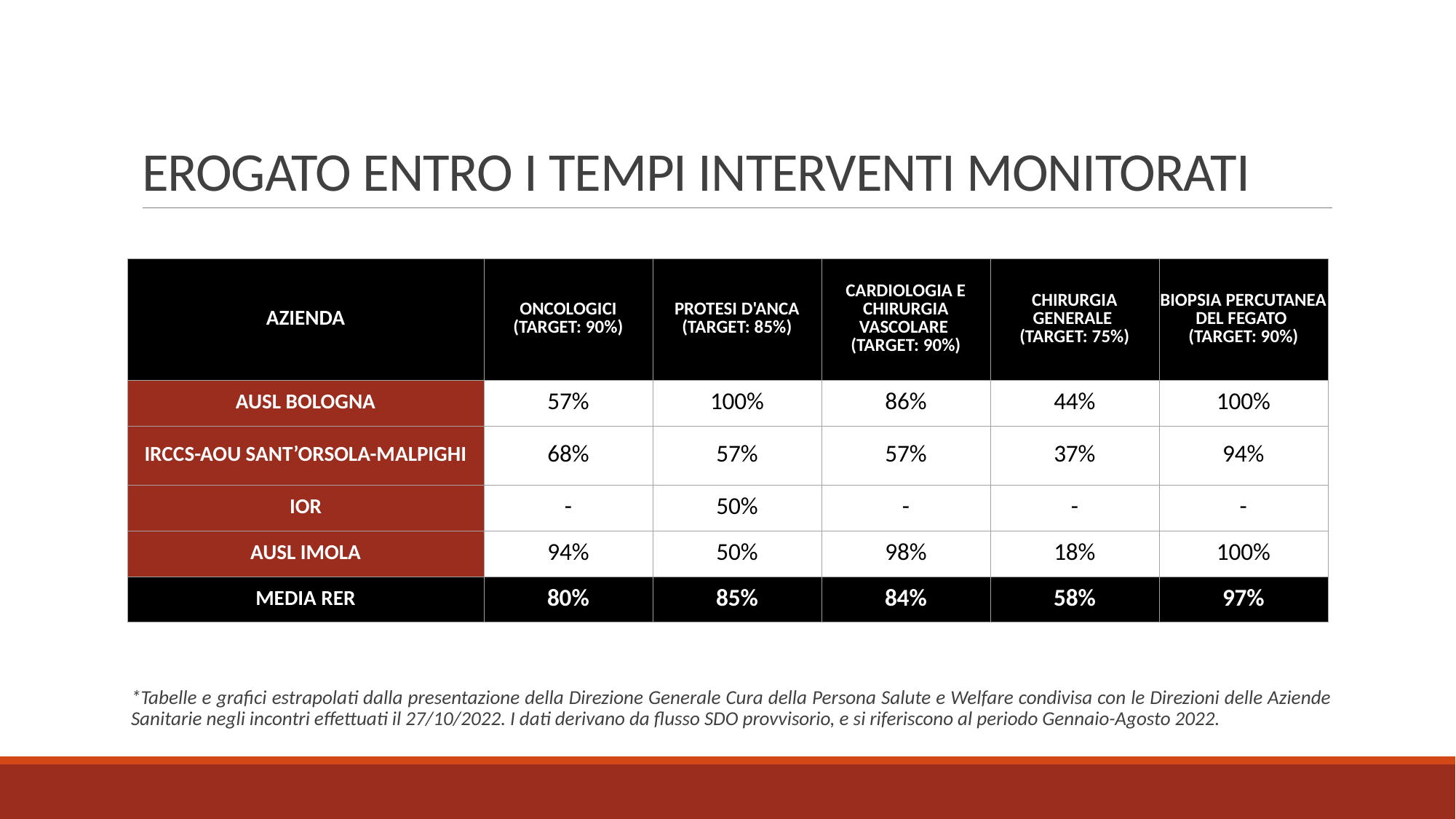

# EROGATO ENTRO I TEMPI INTERVENTI MONITORATI

*Tabelle e grafici estrapolati dalla presentazione della Direzione Generale Cura della Persona Salute e Welfare condivisa con le Direzioni delle Aziende Sanitarie negli incontri effettuati il 27/10/2022. I dati derivano da flusso SDO provvisorio, e si riferiscono al periodo Gennaio-Agosto 2022.

| AZIENDA | ONCOLOGICI (TARGET: 90%) | PROTESI D'ANCA (TARGET: 85%) | CARDIOLOGIA E CHIRURGIA VASCOLARE (TARGET: 90%) | CHIRURGIA GENERALE (TARGET: 75%) | BIOPSIA PERCUTANEA DEL FEGATO (TARGET: 90%) |
| --- | --- | --- | --- | --- | --- |
| AUSL BOLOGNA | 57% | 100% | 86% | 44% | 100% |
| IRCCS-AOU SANT’ORSOLA-MALPIGHI | 68% | 57% | 57% | 37% | 94% |
| IOR | - | 50% | - | - | - |
| AUSL IMOLA | 94% | 50% | 98% | 18% | 100% |
| MEDIA RER | 80% | 85% | 84% | 58% | 97% |